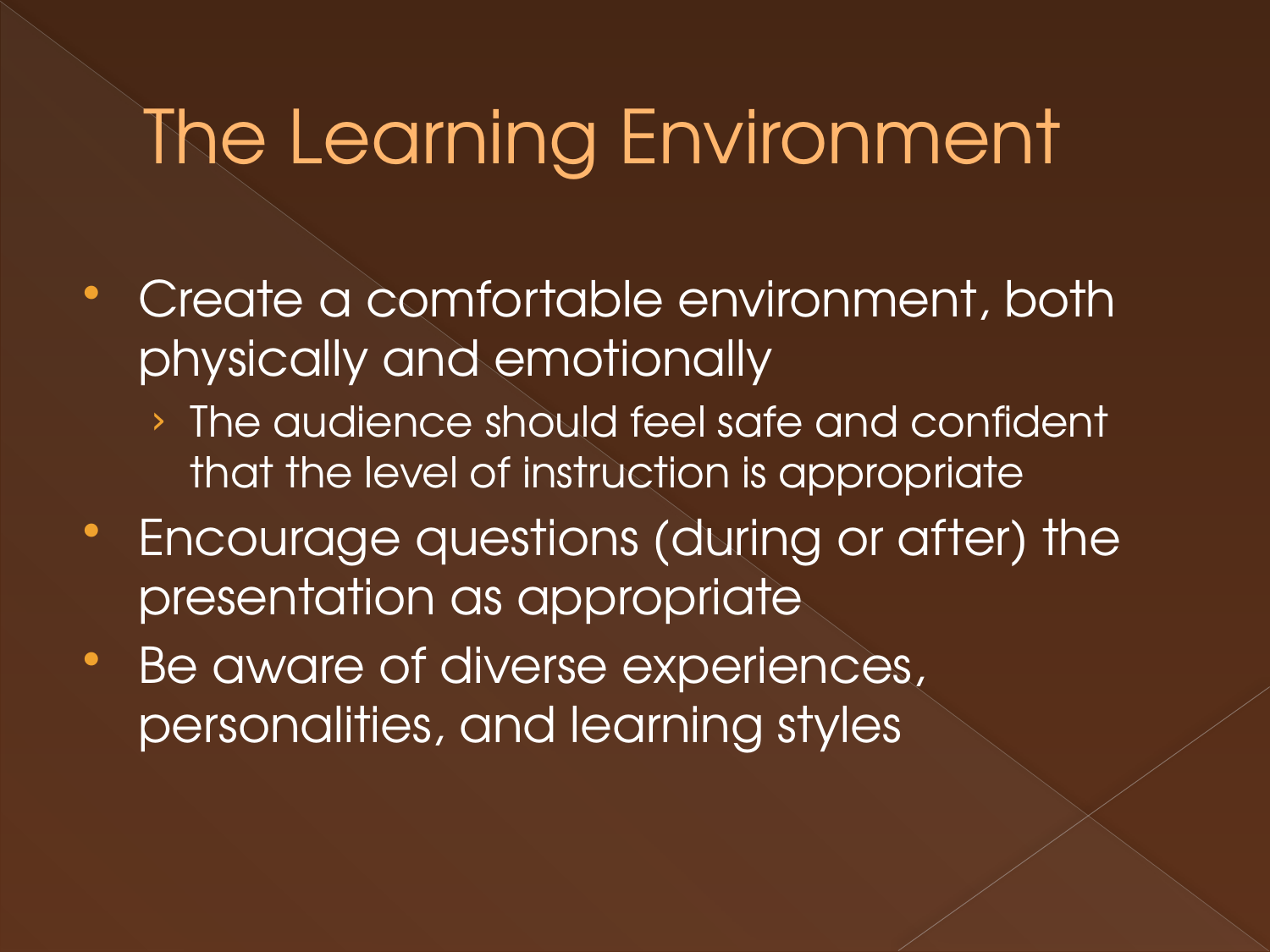

# The Learning Environment
Create a comfortable environment, both physically and emotionally
The audience should feel safe and confident that the level of instruction is appropriate
Encourage questions (during or after) the presentation as appropriate
Be aware of diverse experiences, personalities, and learning styles